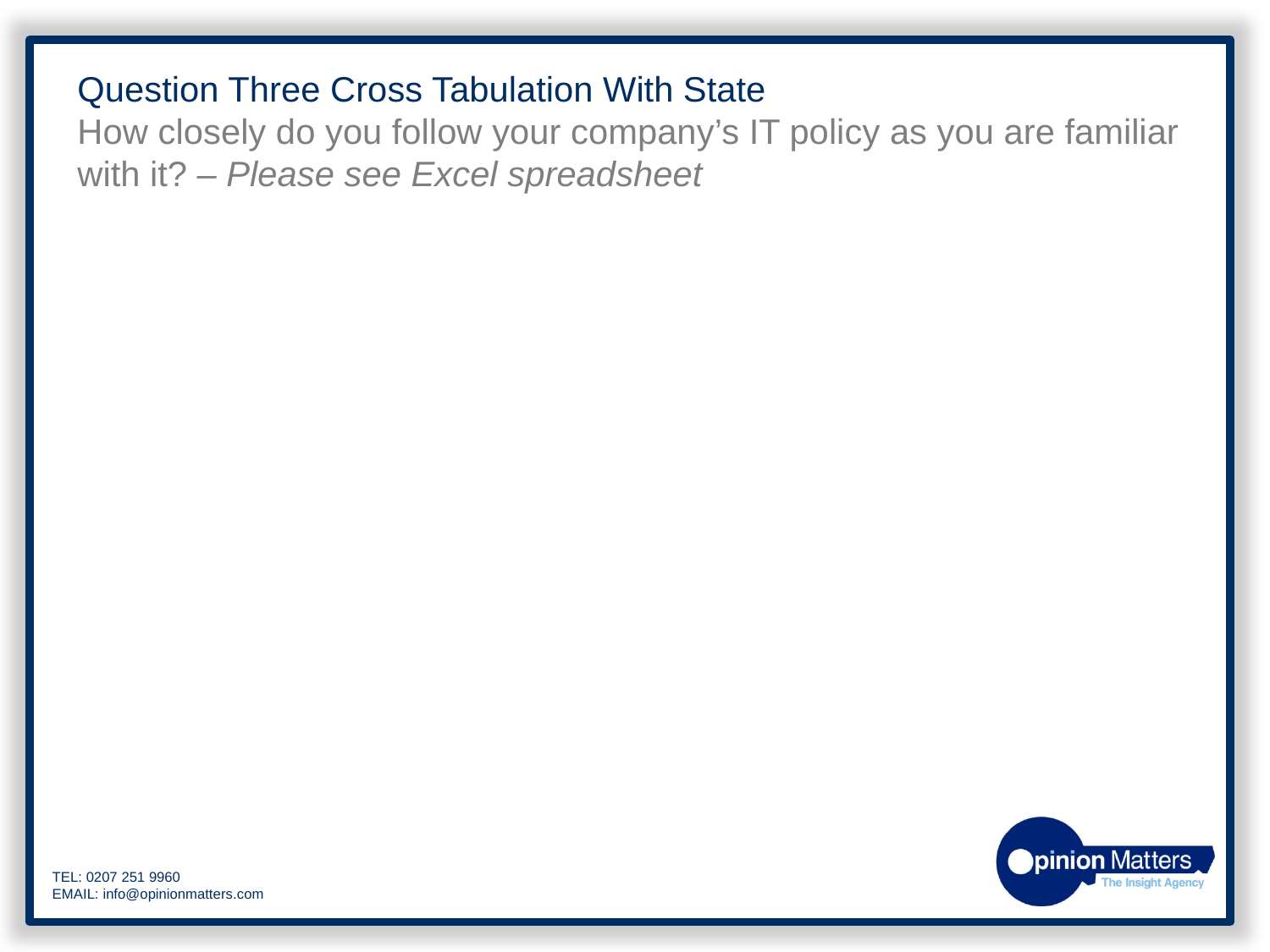

Question Three Cross Tabulation With State
How closely do you follow your company’s IT policy as you are familiar with it? – Please see Excel spreadsheet